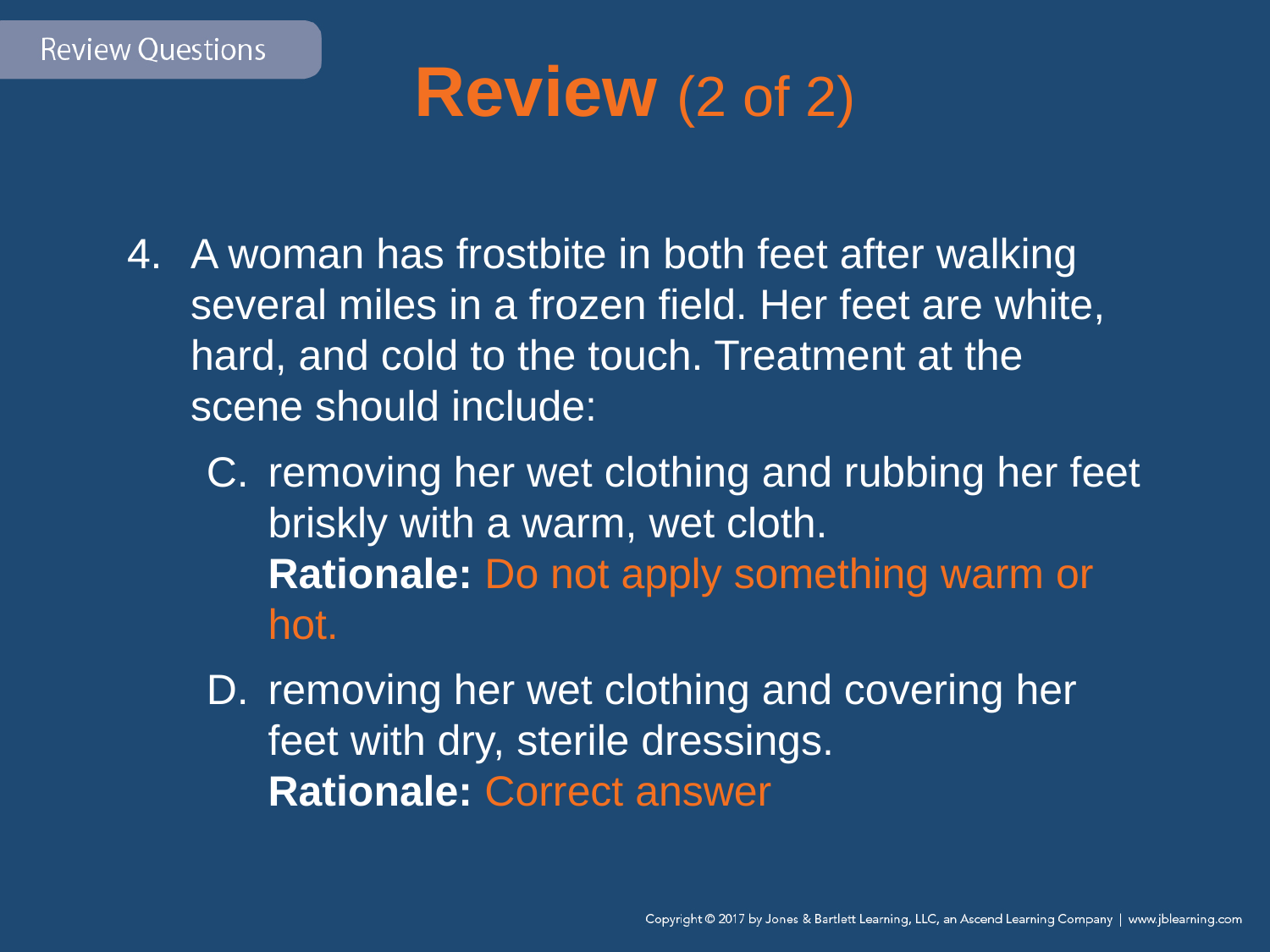

# Review (2 of 2)
A woman has frostbite in both feet after walking several miles in a frozen field. Her feet are white, hard, and cold to the touch. Treatment at the scene should include:
C.	removing her wet clothing and rubbing her feet briskly with a warm, wet cloth.
Rationale: Do not apply something warm or hot.
D.	removing her wet clothing and covering her feet with dry, sterile dressings.
Rationale: Correct answer